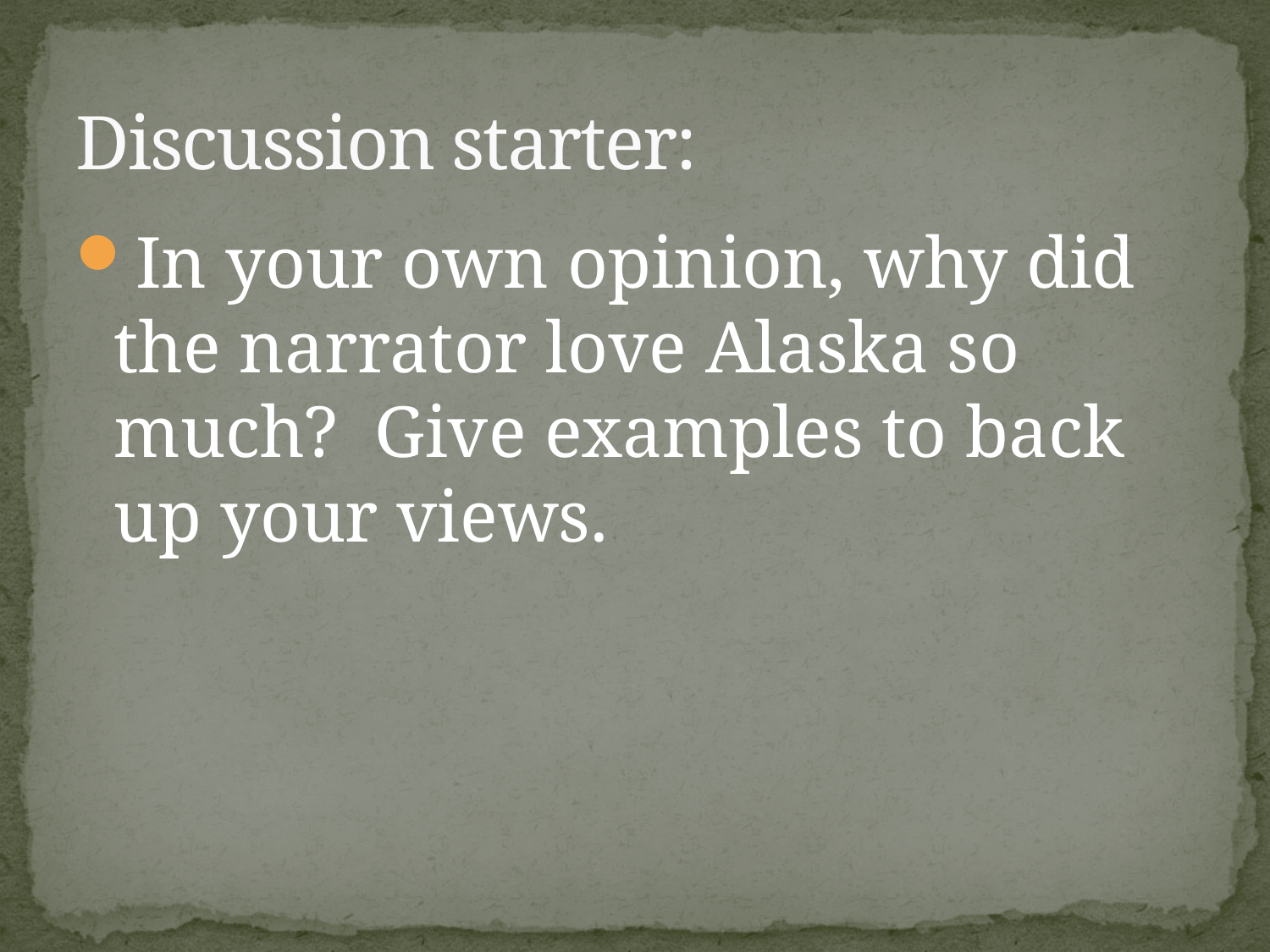

# Discussion starter:
In your own opinion, why did the narrator love Alaska so much?  Give examples to back up your views.